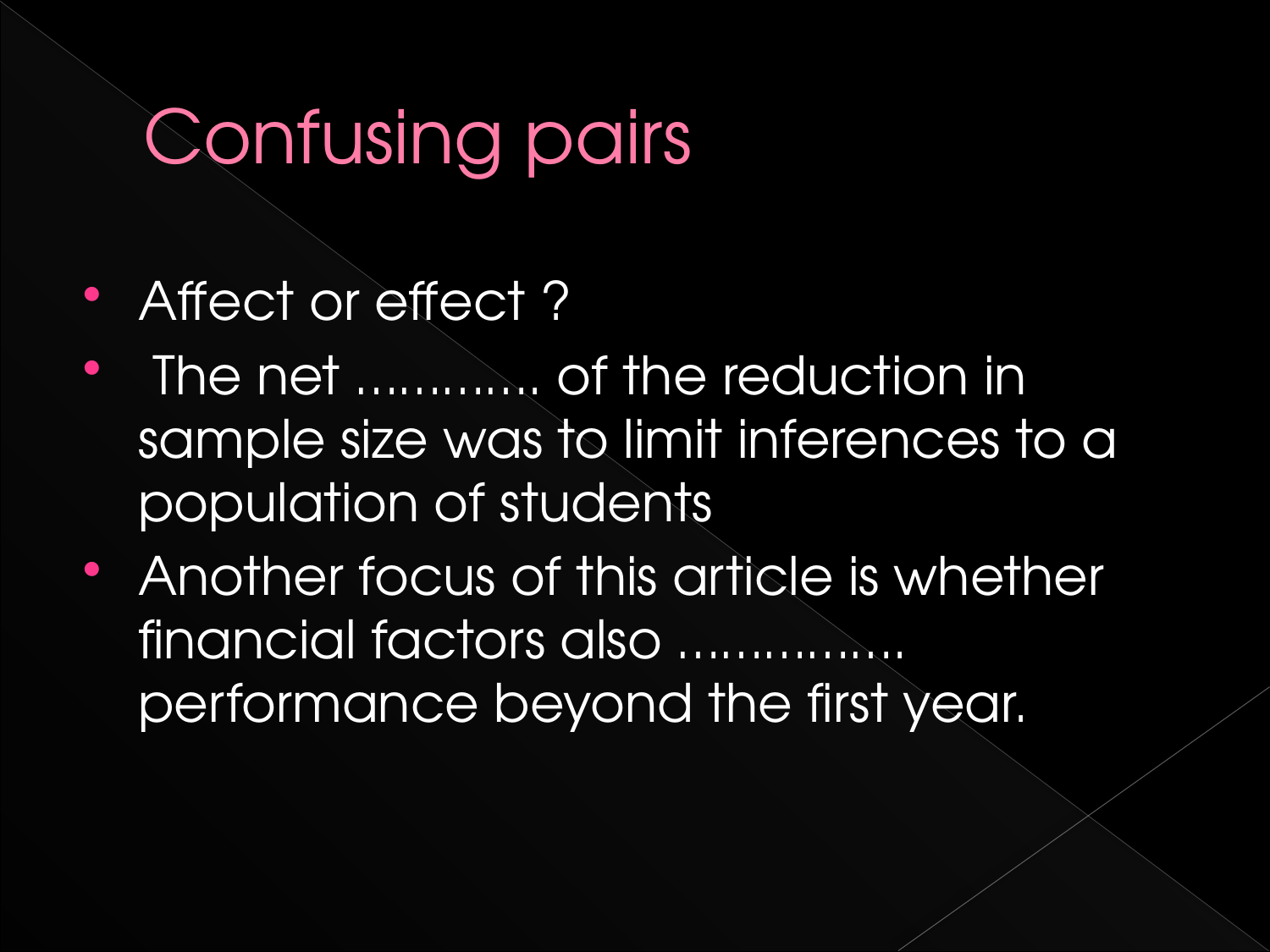

# Confusing pairs
Affect or effect ?
 The net …………. of the reduction in sample size was to limit inferences to a population of students
Another focus of this article is whether financial factors also ……………. performance beyond the first year.